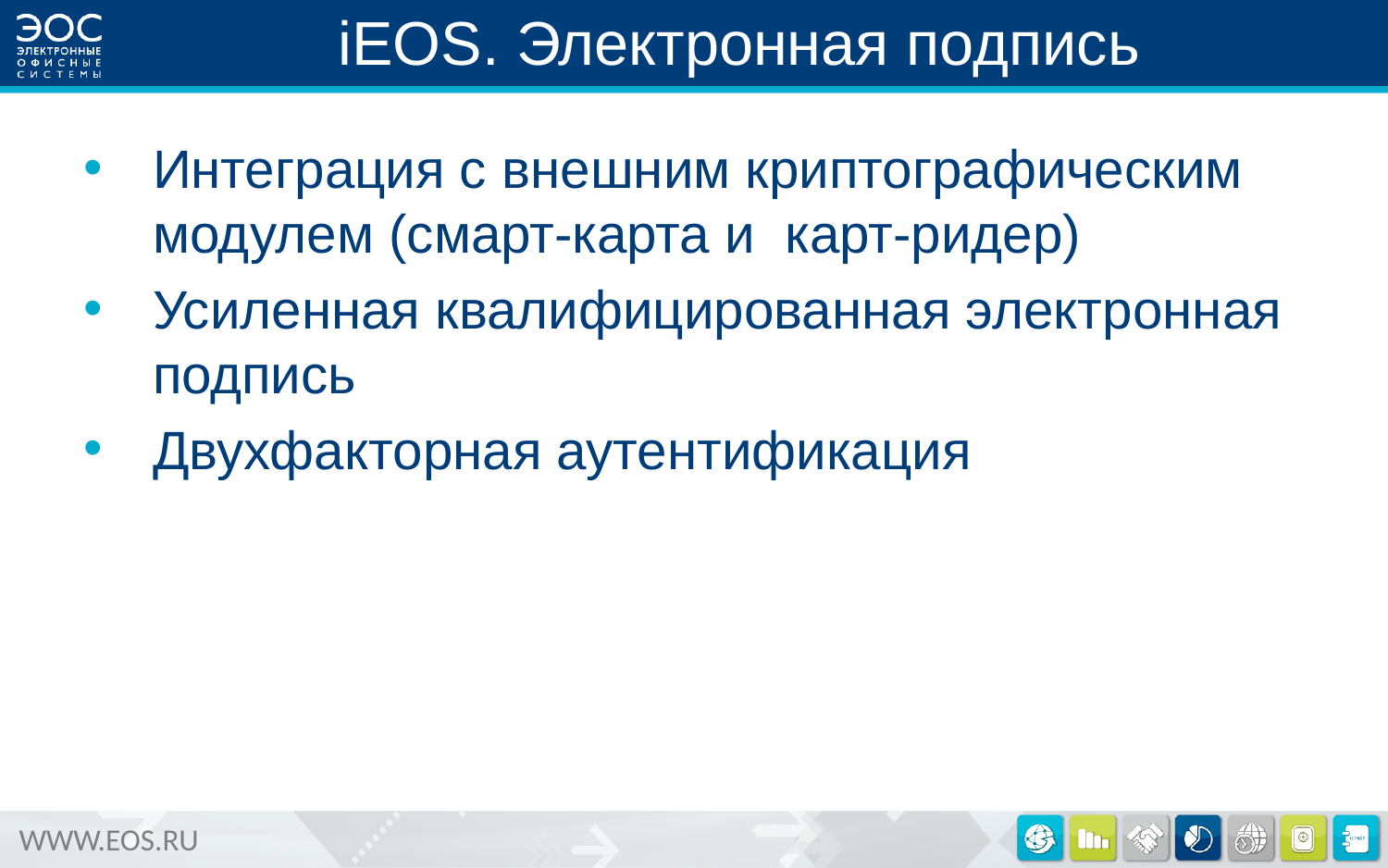

# iEOS. Электронная подпись
Интеграция с внешним криптографическим модулем (смарт-карта и  карт-ридер)
Усиленная квалифицированная электронная подпись
Двухфакторная аутентификация